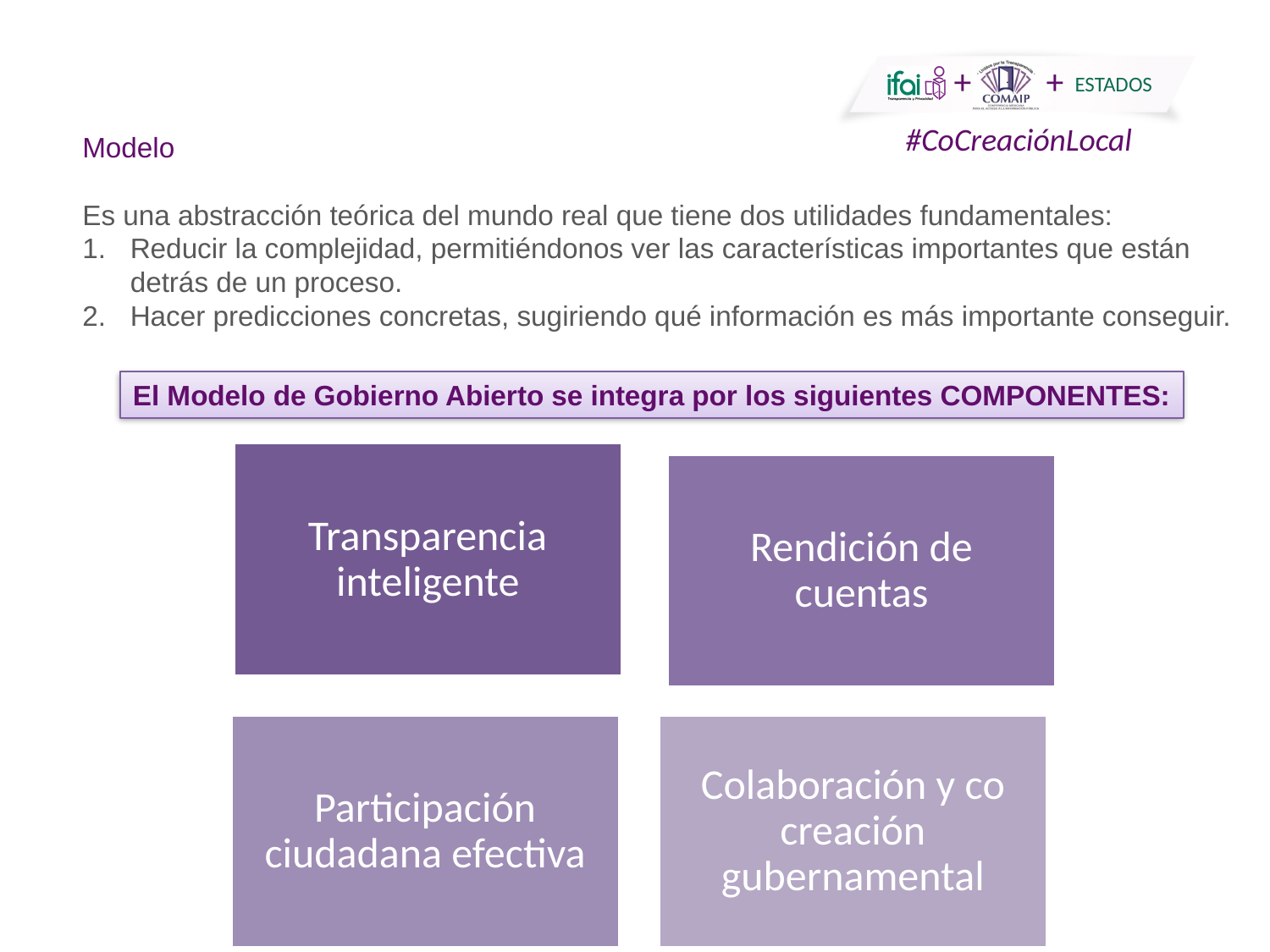

Modelo

Es una abstracción teórica del mundo real que tiene dos utilidades fundamentales:
Reducir la complejidad, permitiéndonos ver las características importantes que están detrás de un proceso.
Hacer predicciones concretas, sugiriendo qué información es más importante conseguir.
El Modelo de Gobierno Abierto se integra por los siguientes COMPONENTES:
Transparencia inteligente
Rendición de cuentas
Participación ciudadana efectiva
Colaboración y co creación gubernamental